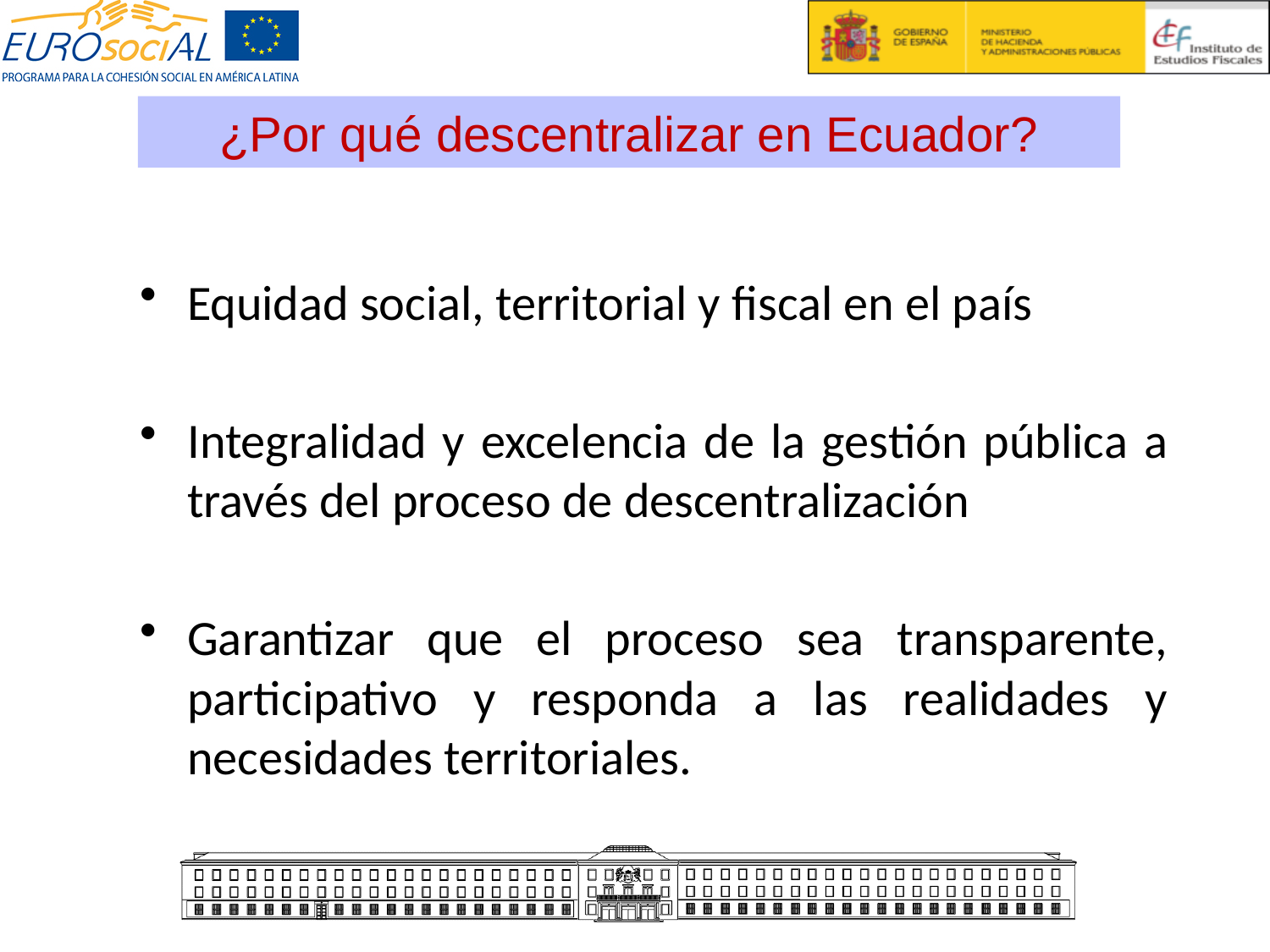

¿Por qué descentralizar en Ecuador?
Equidad social, territorial y fiscal en el país

Integralidad y excelencia de la gestión pública a través del proceso de descentralización

Garantizar que el proceso sea transparente, participativo y responda a las realidades y necesidades territoriales.